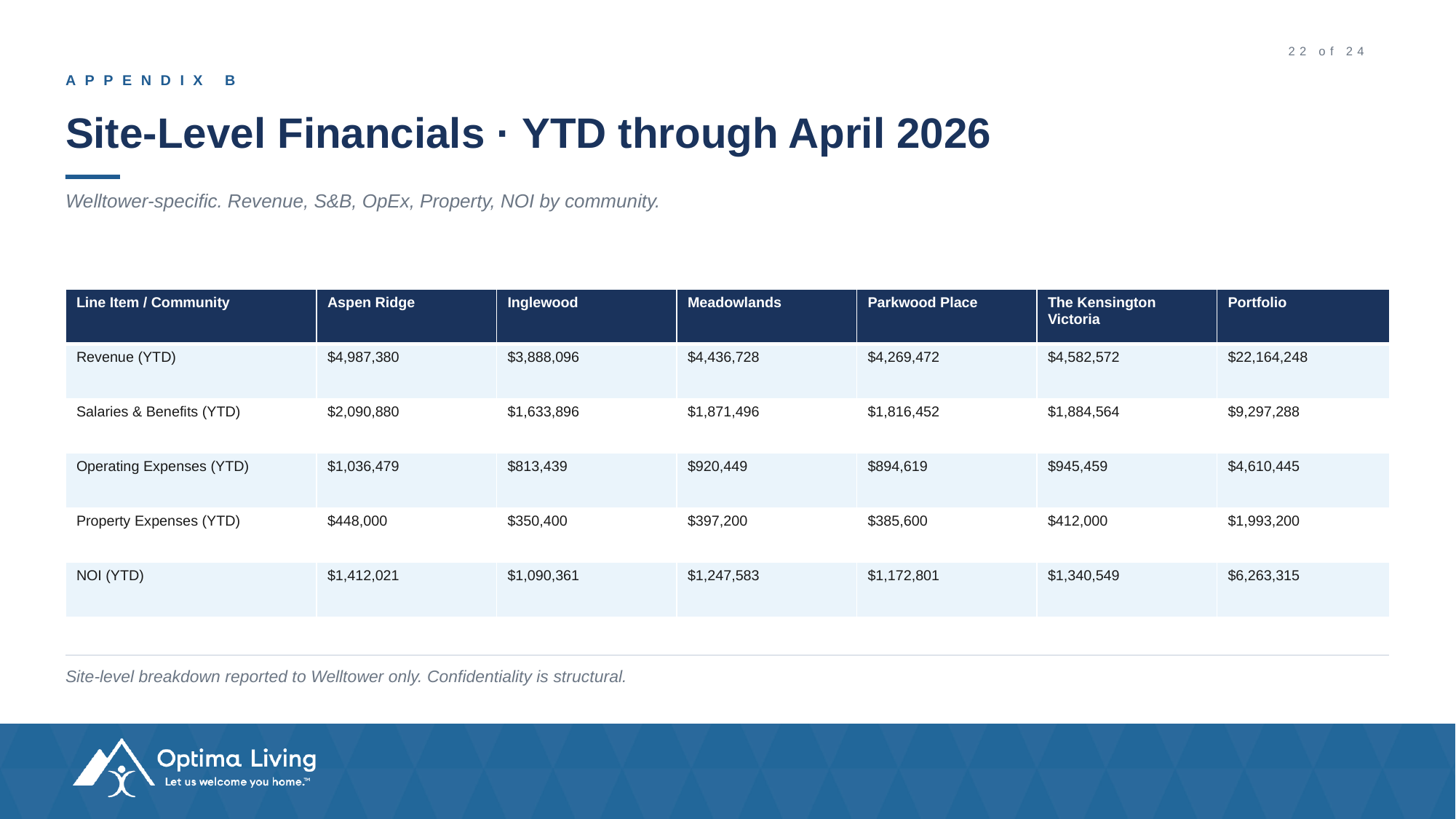

#
22 of 24
APPENDIX B
Site-Level Financials · YTD through April 2026

Welltower-specific. Revenue, S&B, OpEx, Property, NOI by community.
| Line Item / Community | Aspen Ridge | Inglewood | Meadowlands | Parkwood Place | The Kensington Victoria | Portfolio |
| --- | --- | --- | --- | --- | --- | --- |
| Revenue (YTD) | $4,987,380 | $3,888,096 | $4,436,728 | $4,269,472 | $4,582,572 | $22,164,248 |
| Salaries & Benefits (YTD) | $2,090,880 | $1,633,896 | $1,871,496 | $1,816,452 | $1,884,564 | $9,297,288 |
| Operating Expenses (YTD) | $1,036,479 | $813,439 | $920,449 | $894,619 | $945,459 | $4,610,445 |
| Property Expenses (YTD) | $448,000 | $350,400 | $397,200 | $385,600 | $412,000 | $1,993,200 |
| NOI (YTD) | $1,412,021 | $1,090,361 | $1,247,583 | $1,172,801 | $1,340,549 | $6,263,315 |
Site-level breakdown reported to Welltower only. Confidentiality is structural.